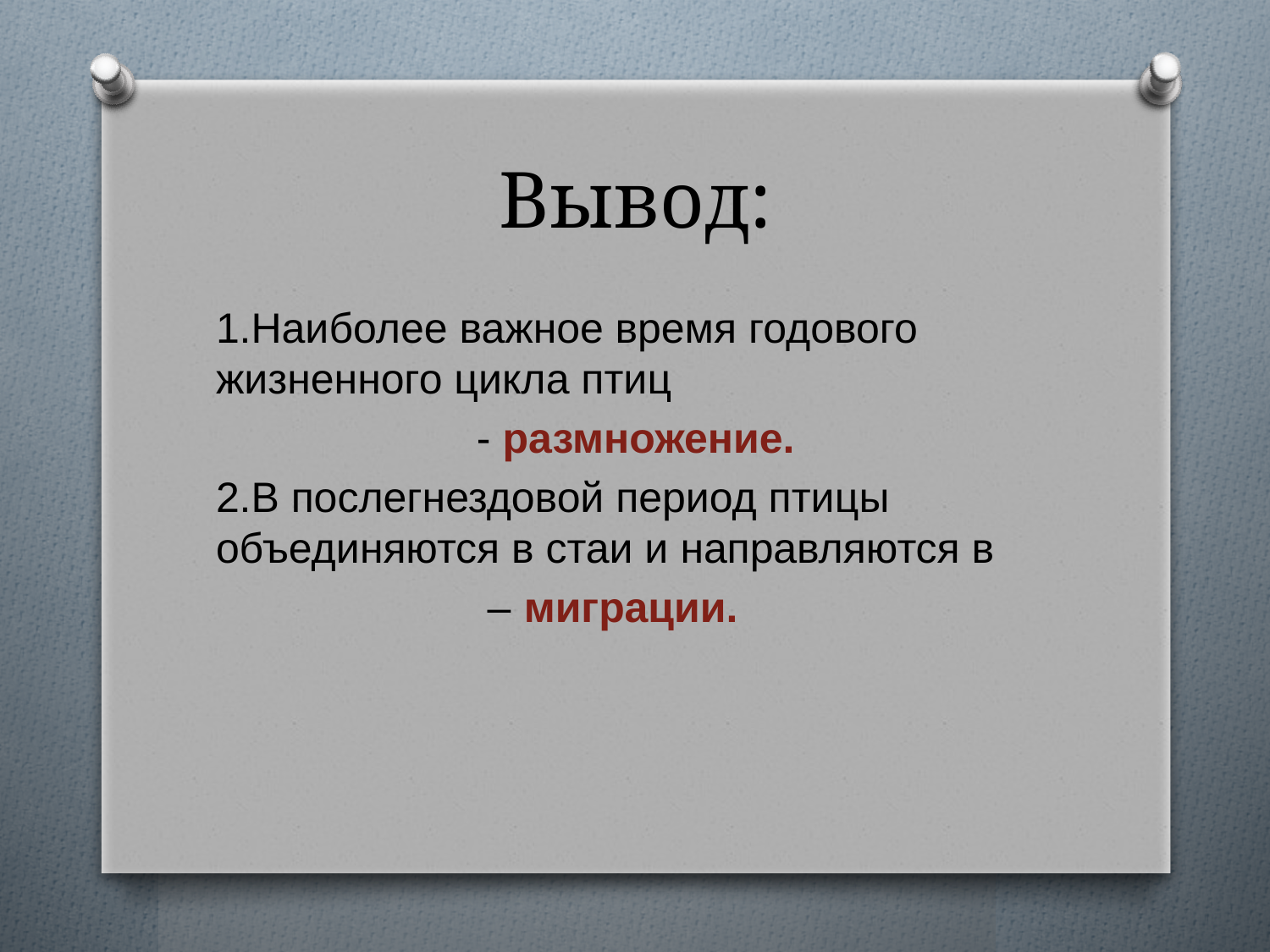

# Вывод:
1.Наиболее важное время годового жизненного цикла птиц
                      - размножение.
2.В послегнездовой период птицы объединяются в стаи и направляются в
                       – миграции.